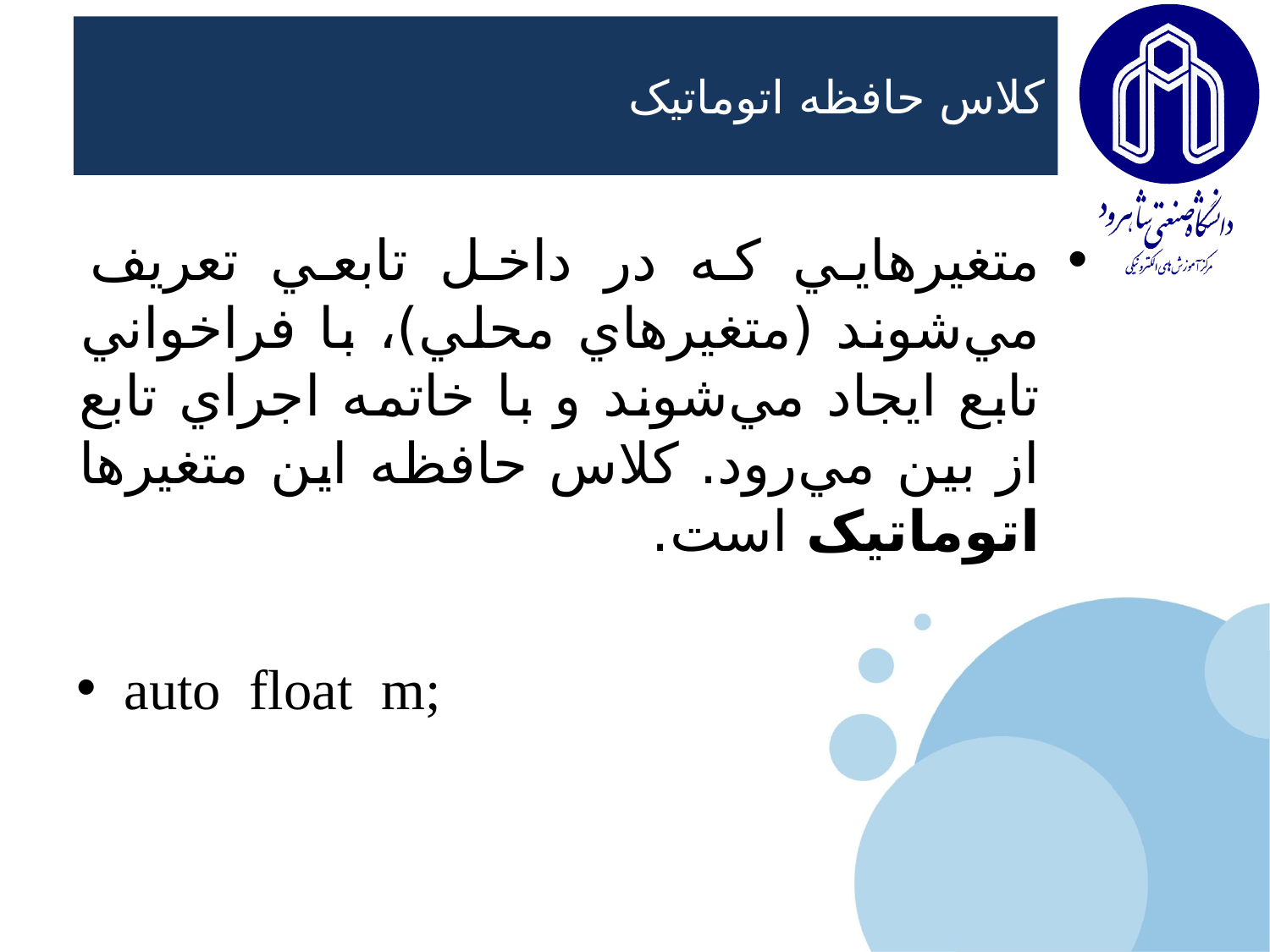

# کلاس حافظه اتوماتيک
متغيرهايي که در داخل تابعي تعريف مي‌شوند (متغيرهاي محلي)، با فراخواني تابع ايجاد مي‌شوند و با خاتمه اجراي تابع از بين مي‌رود. کلاس حافظه اين متغيرها اتوماتيک است.

auto  float  m;